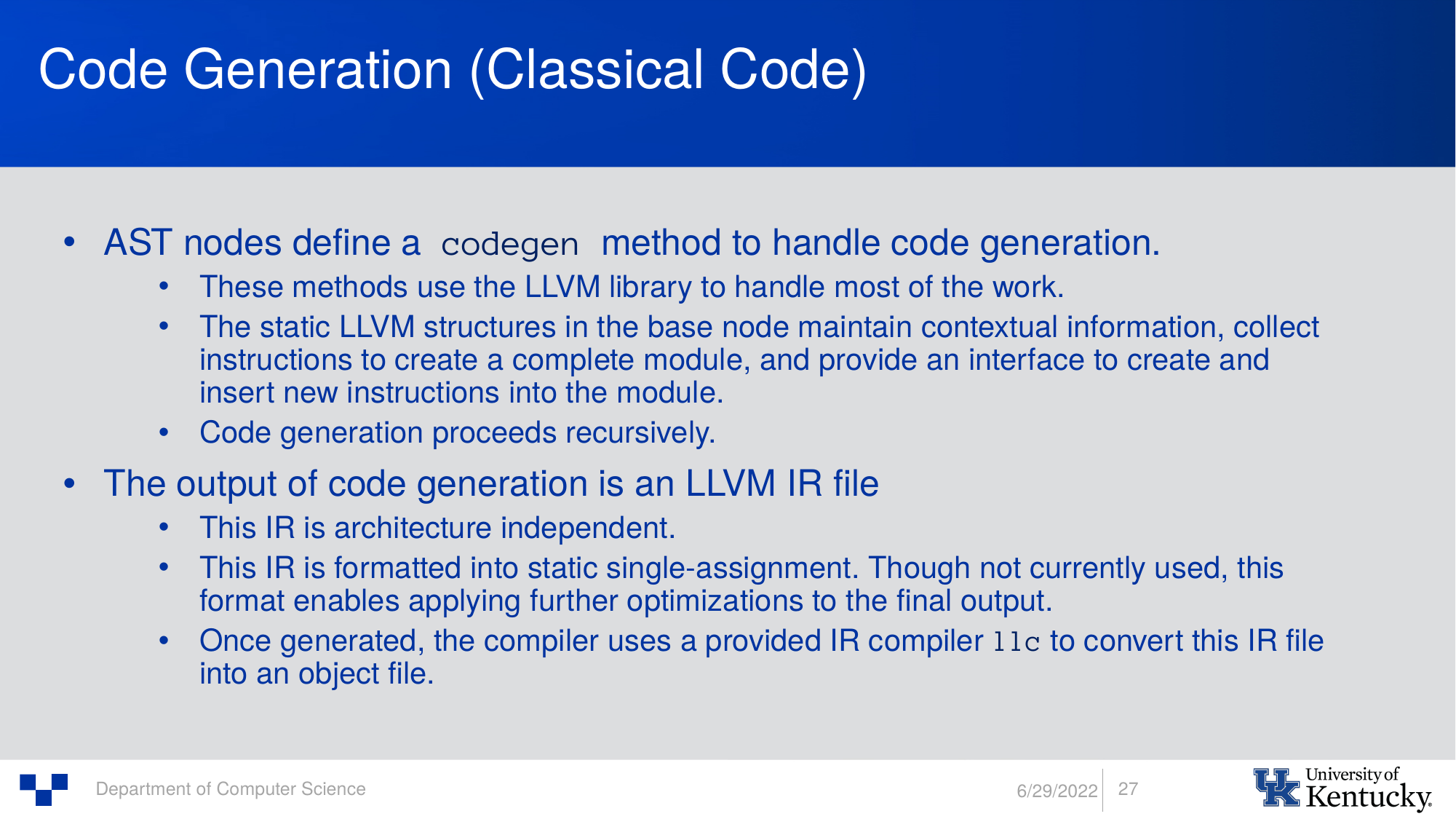

# Code Generation (Classical Code)

AST nodes define a  codegen method to handle code generation.
These methods use the LLVM library to handle most of the work.
The static LLVM structures in the base node maintain contextual information, collect instructions to create a complete module, and provide an interface to create and insert new instructions into the module.
Code generation proceeds recursively.
The output of code generation is an LLVM IR file
This IR is architecture independent.
This IR is formatted into static single-assignment. Though not currently used, this format enables applying further optimizations to the final output.
Once generated, the compiler uses a provided IR compiler llc to convert this IR file into an object file.

6/29/2022
27
Department of Computer Science